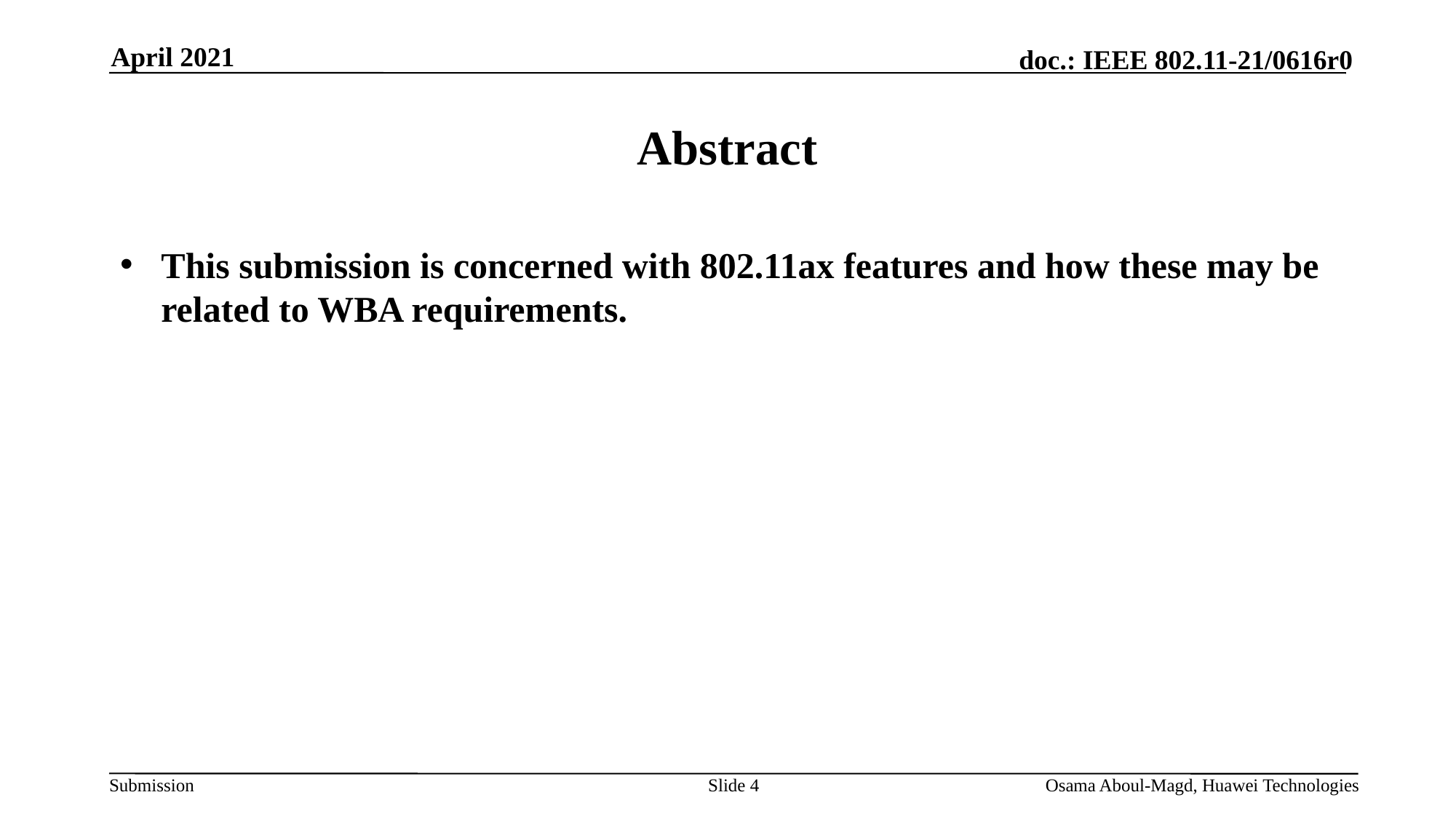

April 2021
# Abstract
This submission is concerned with 802.11ax features and how these may be related to WBA requirements.
Slide 4
Osama Aboul-Magd, Huawei Technologies